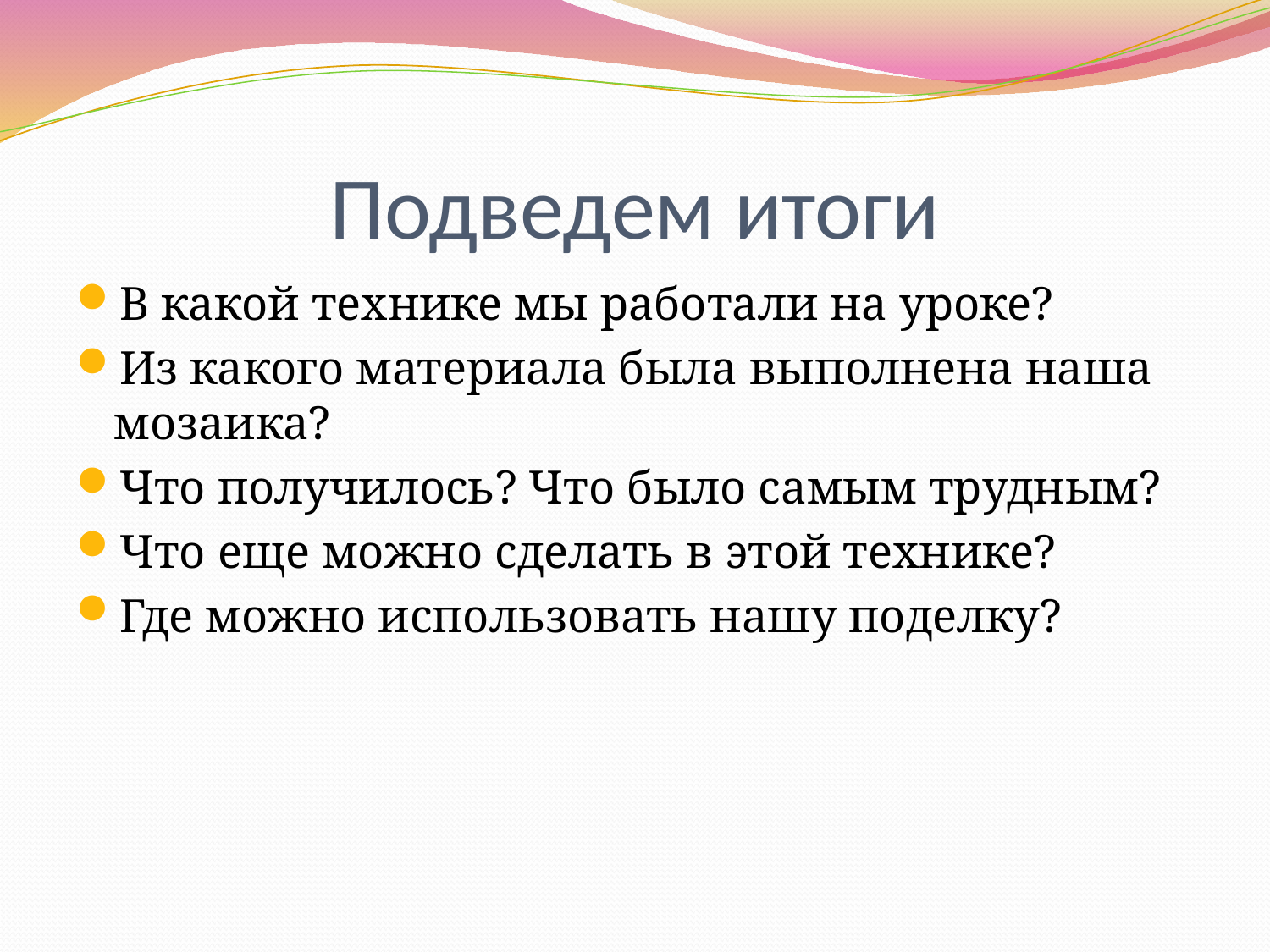

# Подведем итоги
В какой технике мы работали на уроке?
Из какого материала была выполнена наша мозаика?
Что получилось? Что было самым трудным?
Что еще можно сделать в этой технике?
Где можно использовать нашу поделку?